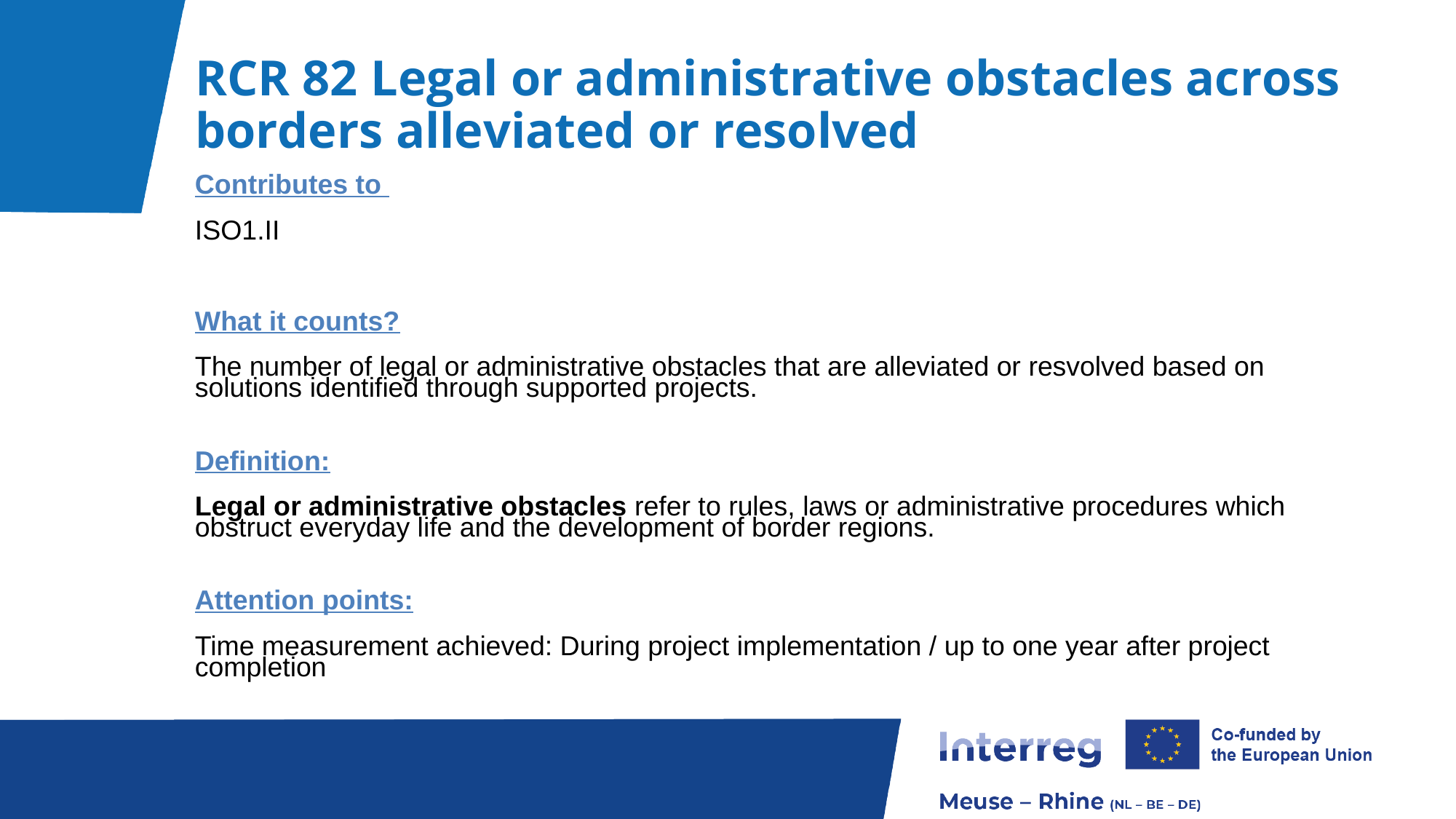

# RCR 82 Legal or administrative obstacles across borders alleviated or resolved
Contributes to
ISO1.II

What it counts?
The number of legal or administrative obstacles that are alleviated or resvolved based on solutions identified through supported projects.

Definition:
Legal or administrative obstacles refer to rules, laws or administrative procedures which obstruct everyday life and the development of border regions.

Attention points:
Time measurement achieved: During project implementation / up to one year after project completion